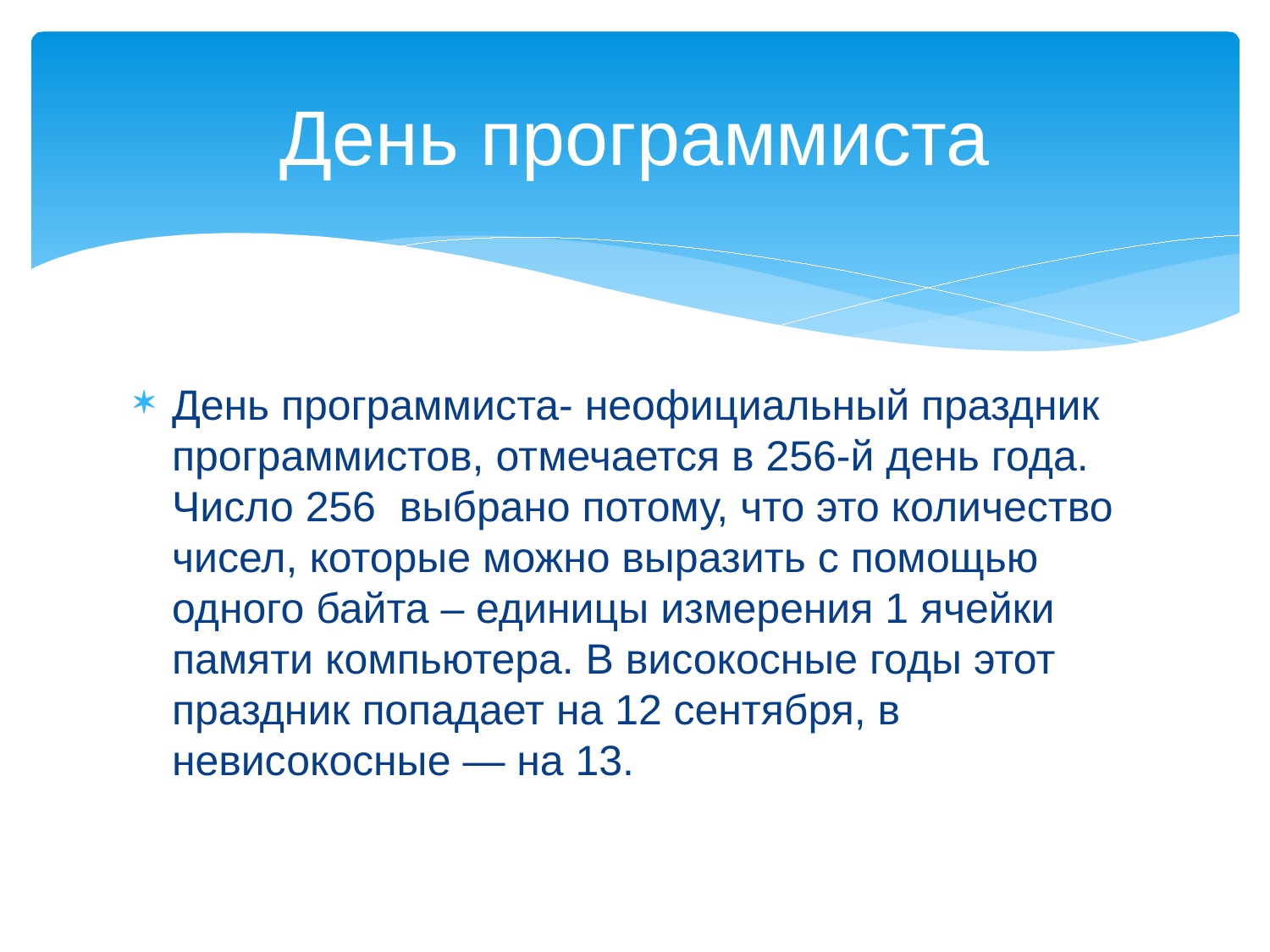

# День программиста
День программиста- неофициальный праздник программистов, отмечается в 256-й день года. Число 256  выбрано потому, что это количество чисел, которые можно выразить с помощью одного байта – единицы измерения 1 ячейки памяти компьютера. В високосные годы этот праздник попадает на 12 сентября, в невисокосные — на 13.